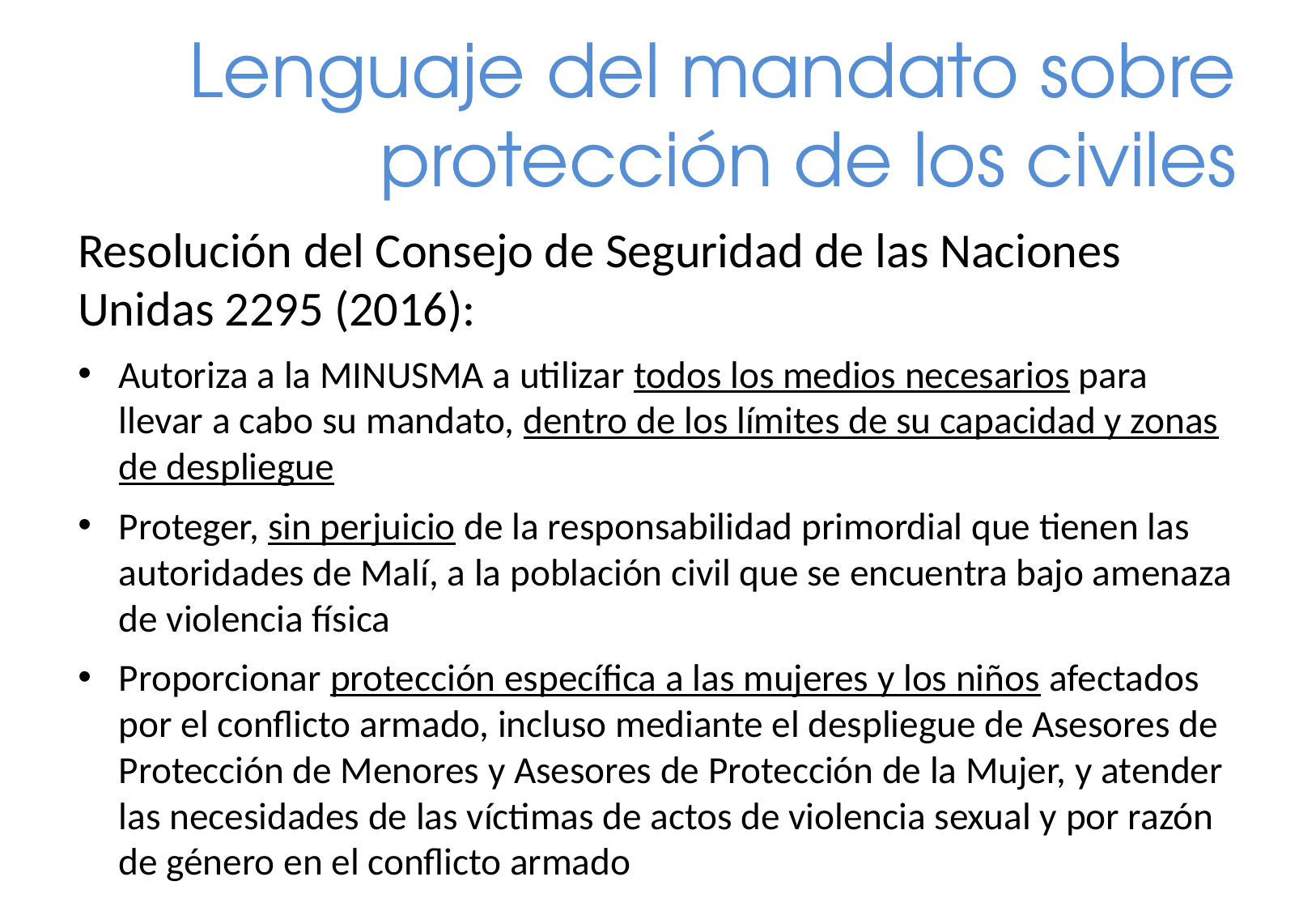

# Lenguaje del mandato sobre protección de los civiles
Resolución del Consejo de Seguridad de las Naciones Unidas 2295 (2016):
Autoriza a la MINUSMA a utilizar todos los medios necesarios para llevar a cabo su mandato, dentro de los límites de su capacidad y zonas de despliegue
Proteger, sin perjuicio de la responsabilidad primordial que tienen las autoridades de Malí, a la población civil que se encuentra bajo amenaza de violencia física
Proporcionar protección específica a las mujeres y los niños afectados por el conflicto armado, incluso mediante el despliegue de Asesores de Protección de Menores y Asesores de Protección de la Mujer, y atender las necesidades de las víctimas de actos de violencia sexual y por razón de género en el conflicto armado